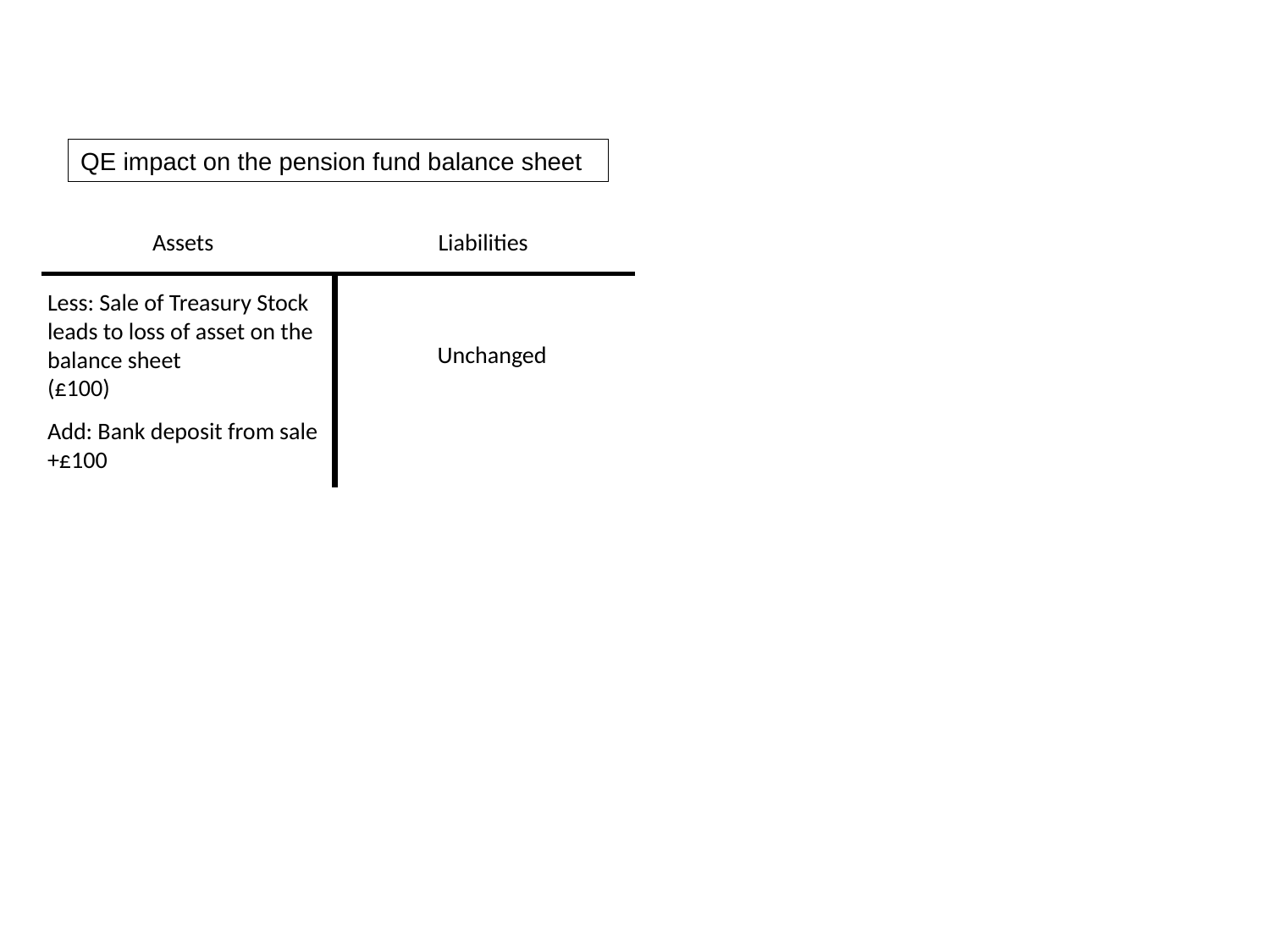

QE impact on the pension fund balance sheet
Assets
Liabilities
Less: Sale of Treasury Stock leads to loss of asset on the balance sheet
(£100)
Unchanged
Add: Bank deposit from sale
+£100